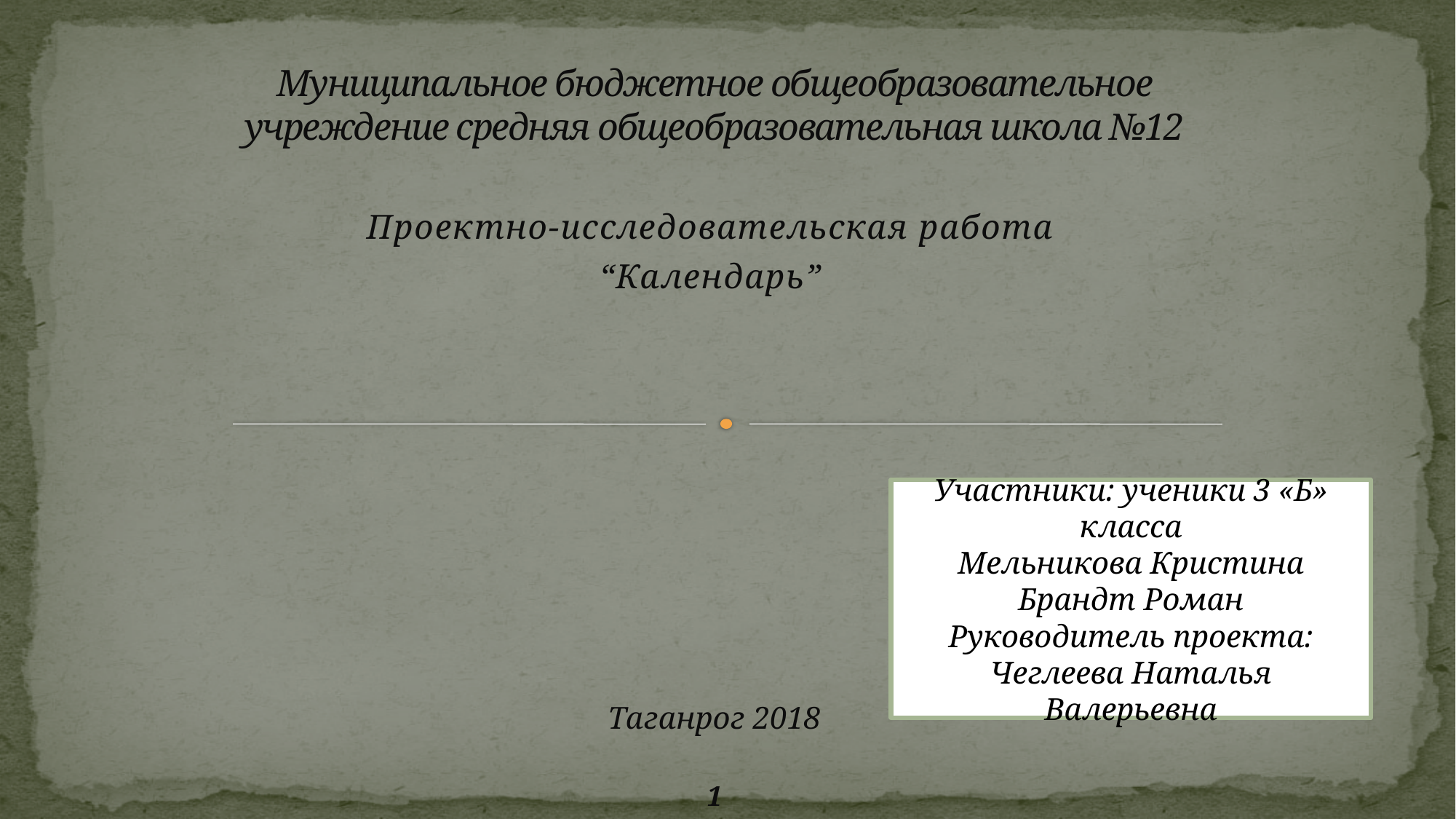

# Муниципальное бюджетное общеобразовательное учреждение средняя общеобразовательная школа №12
Проектно-исследовательская работа
“Календарь”
Участники: ученики 3 «Б» класса
Мельникова Кристина
Брандт Роман
Руководитель проекта: Чеглеева Наталья Валерьевна
Таганрог 2018

1